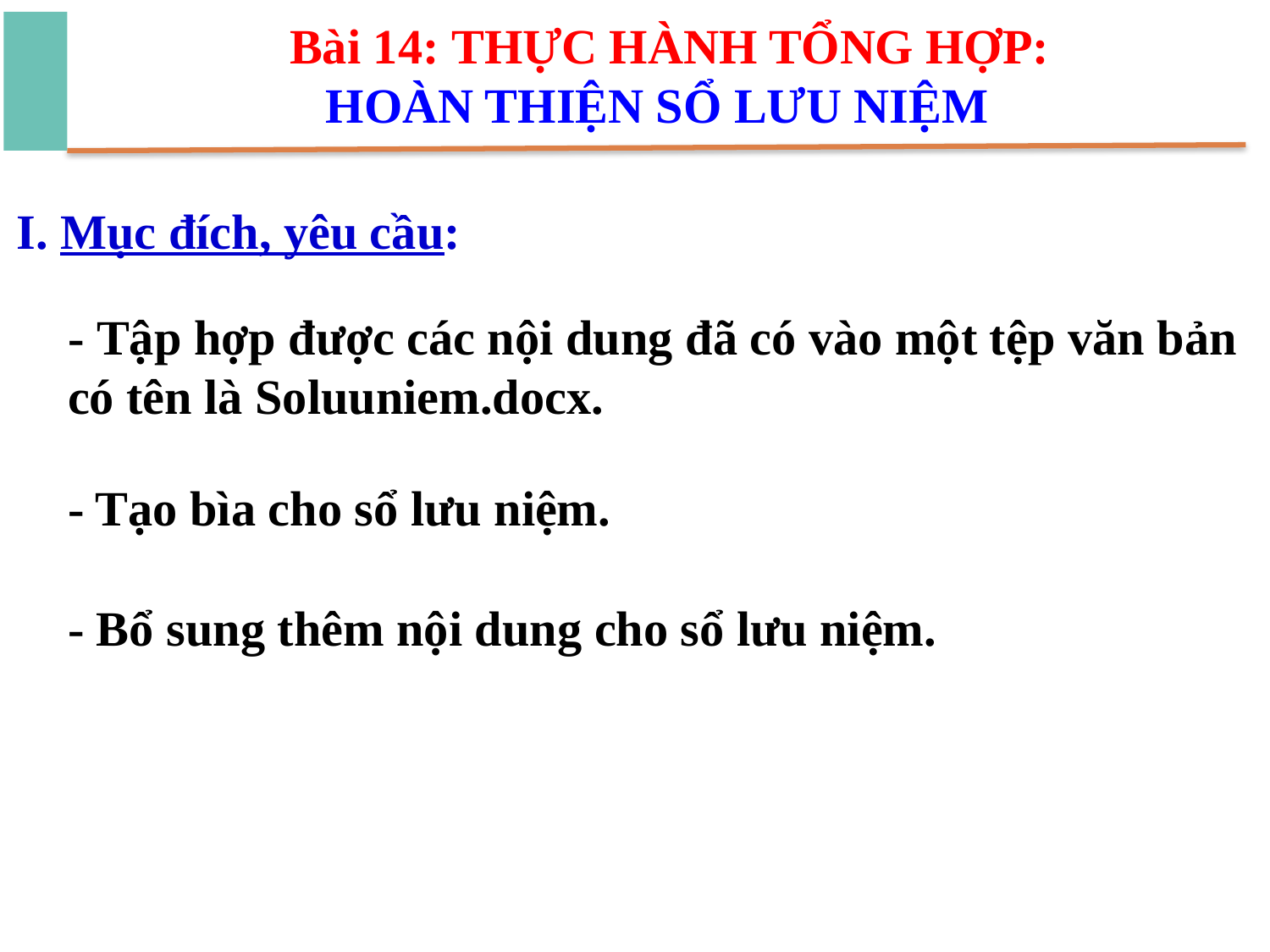

Bài 14: THỰC HÀNH TỔNG HỢP:
HOÀN THIỆN SỔ LƯU NIỆM

I. Mục đích, yêu cầu:
- Tập hợp được các nội dung đã có vào một tệp văn bản có tên là Soluuniem.docx.
- Tạo bìa cho sổ lưu niệm.
- Bổ sung thêm nội dung cho sổ lưu niệm.